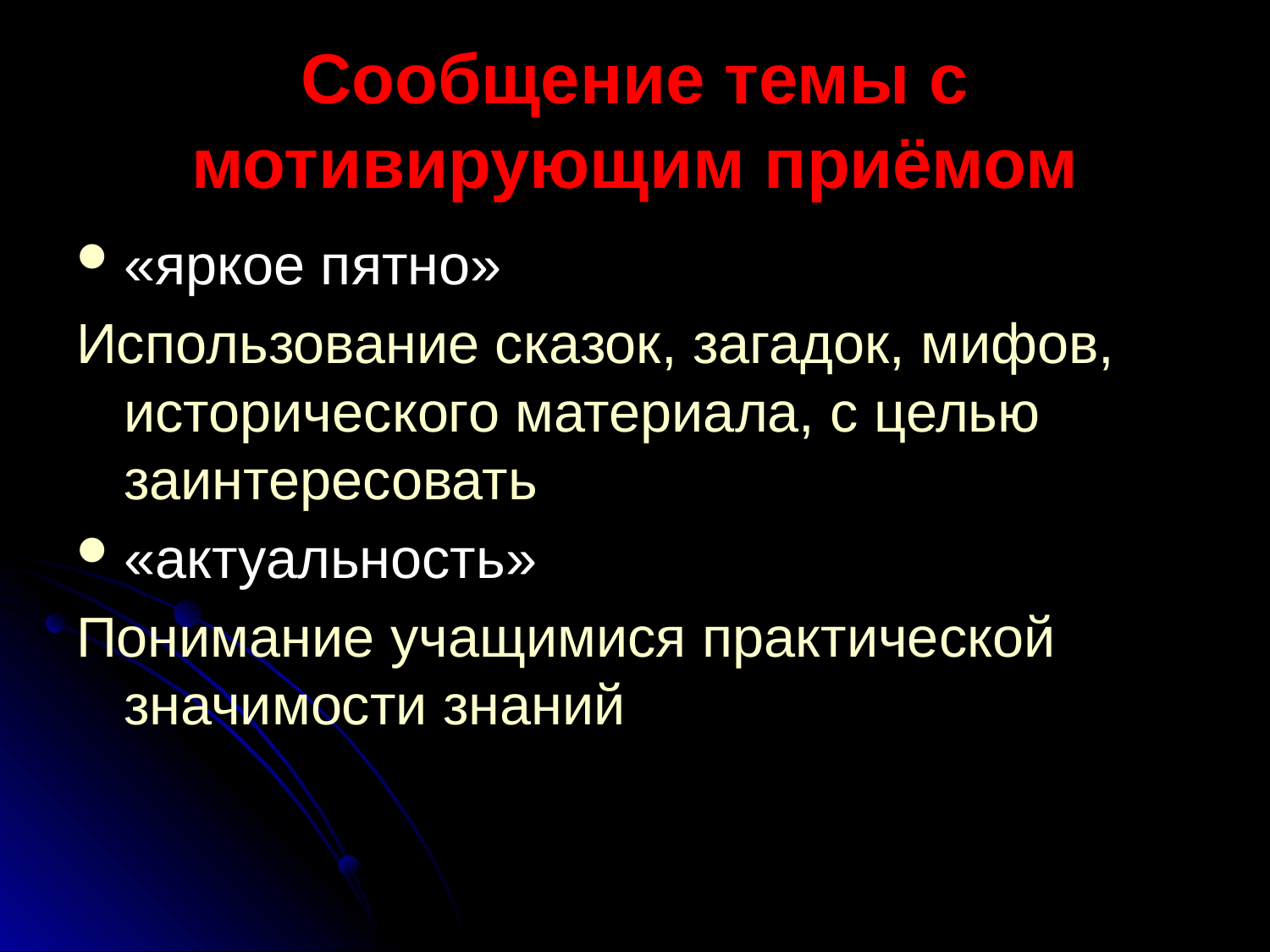

Сообщение темы с мотивирующим приёмом
«яркое пятно»
Использование сказок, загадок, мифов, исторического материала, с целью заинтересовать
«актуальность»
Понимание учащимися практической значимости знаний